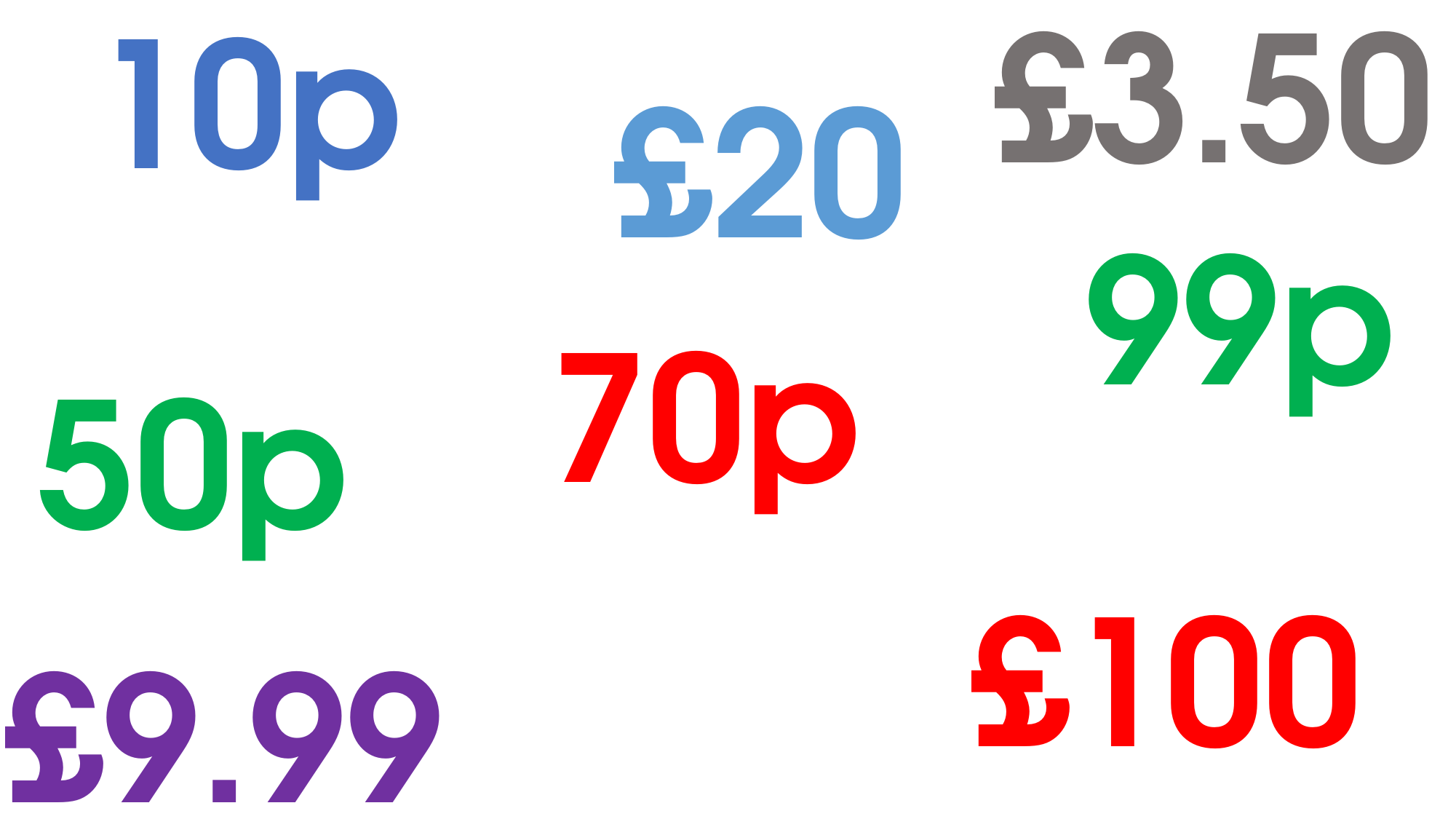

£3.50
10p
£20
99p
70p
50p
£100
£9.99